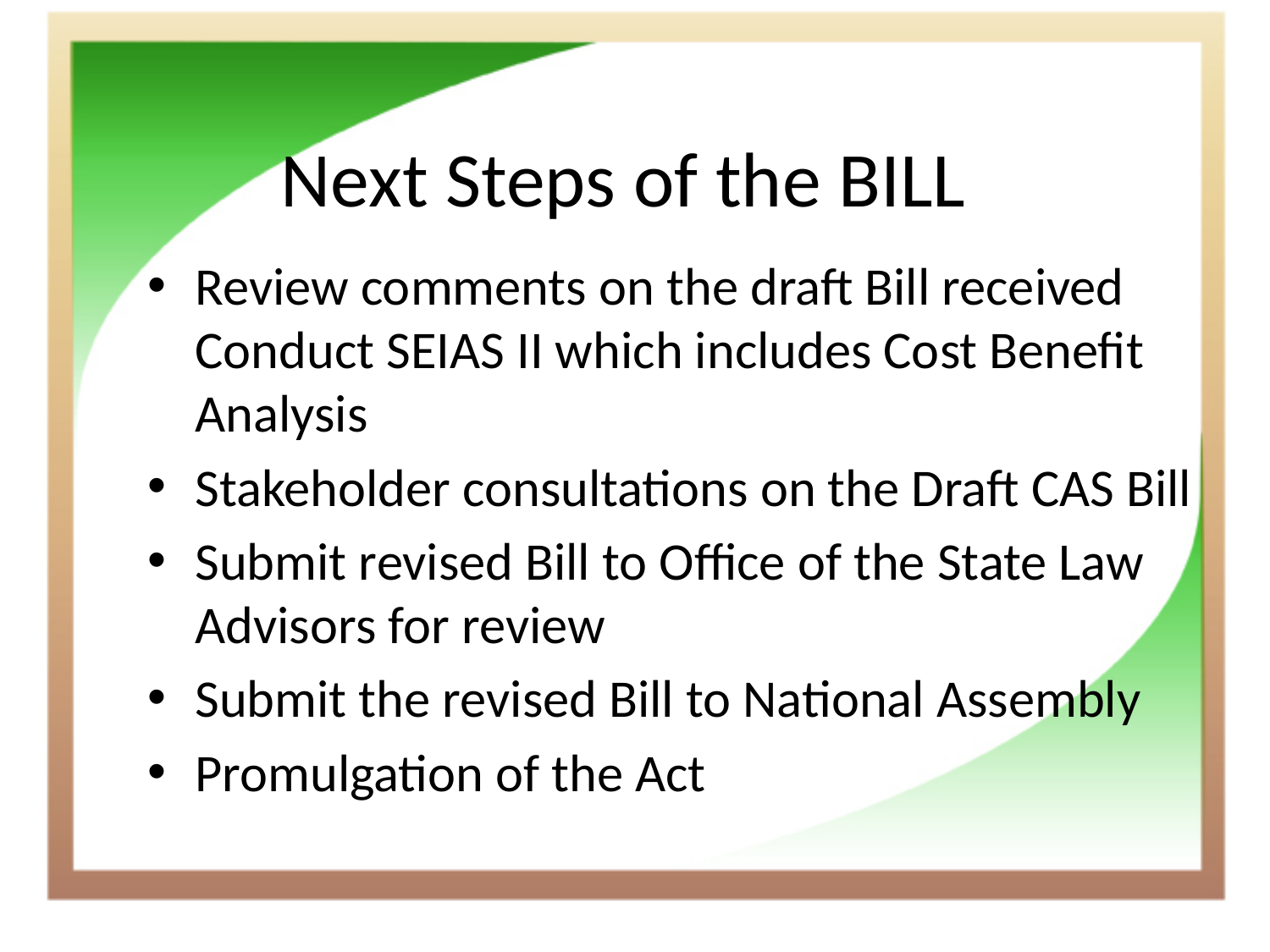

# Next Steps of the BILL
Review comments on the draft Bill received Conduct SEIAS II which includes Cost Benefit Analysis
Stakeholder consultations on the Draft CAS Bill
Submit revised Bill to Office of the State Law Advisors for review
Submit the revised Bill to National Assembly
Promulgation of the Act